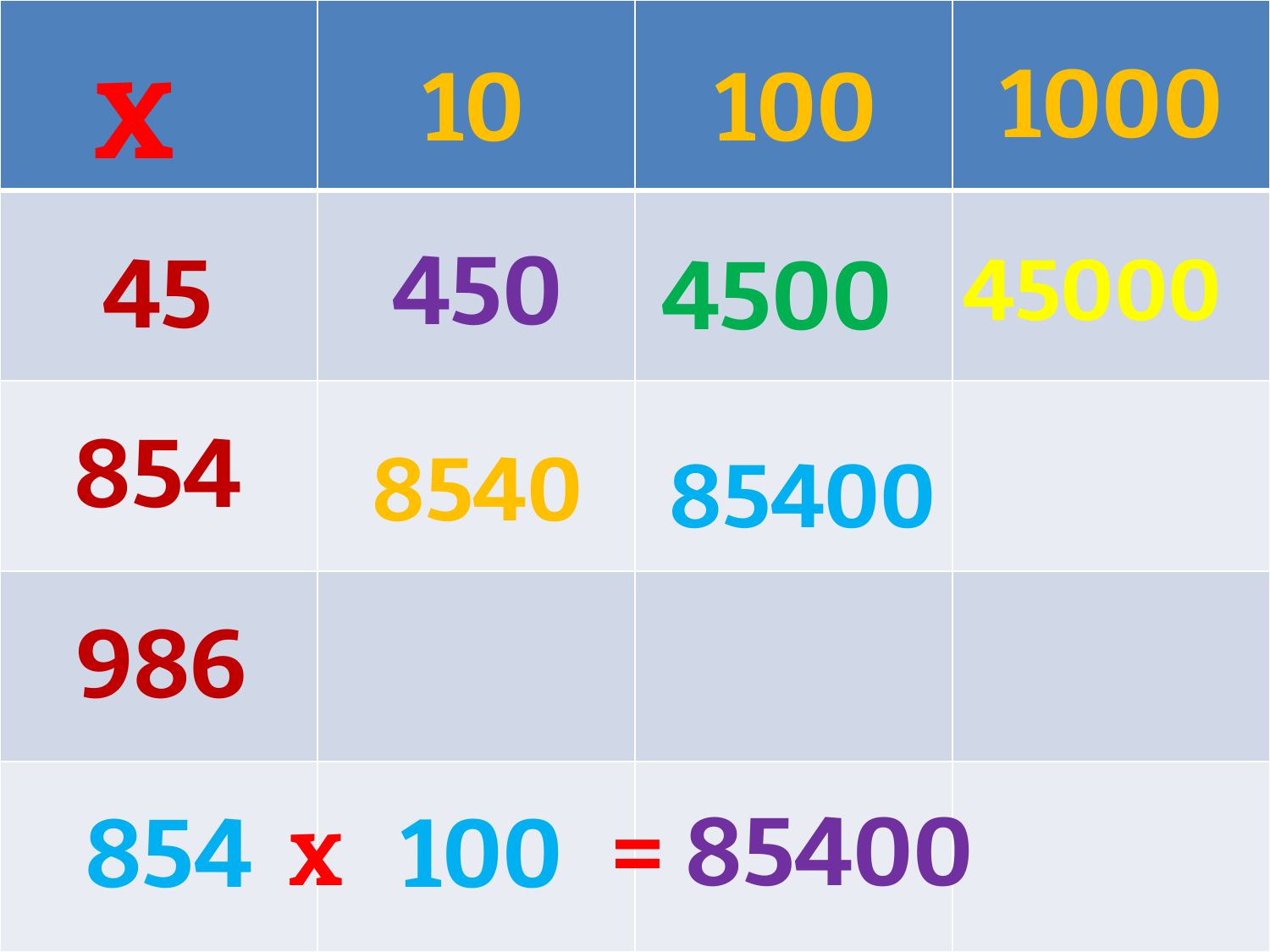

|  |  |  |  |
| --- | --- | --- | --- |
|  |  |  |  |
|  |  |  |  |
|  |  |  |  |
|  |  |  |  |
x
1000
10
100
450
45
4500
45000
#
854
8540
85400
986
x
85400
854
100
=